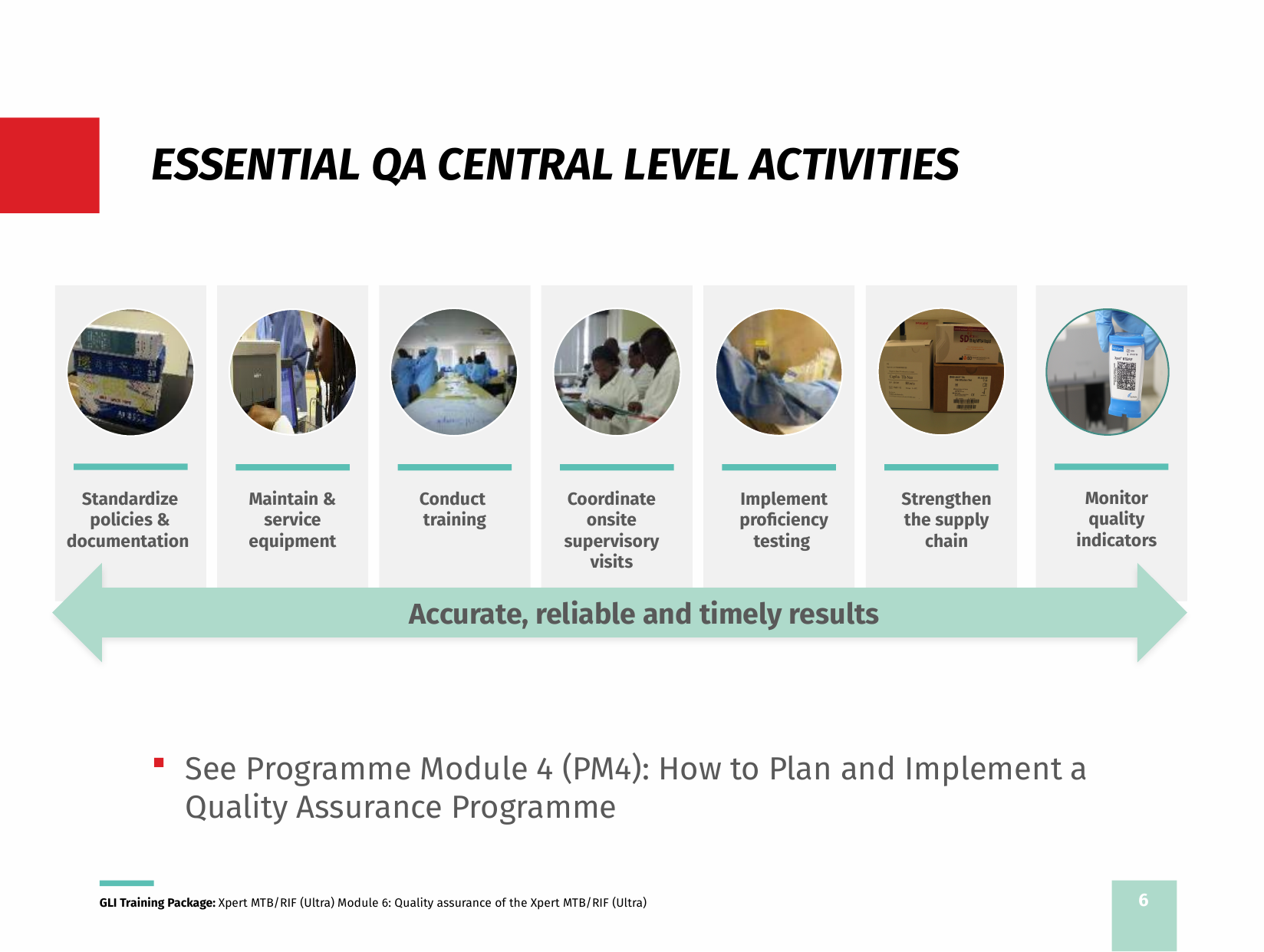

# ESSENTIAL QA CENTRAL LEVEL ACTIVITIES

Monitor quality indicators
Standardize policies & documentation
Maintain & service equipment
Coordinate onsite supervisory visits
Implement proficiency testing
Strengthen the supply chain
Conduct
training

Accurate, reliable and timely results
See Programme Module 4 (PM4): How to Plan and Implement a Quality Assurance Programme